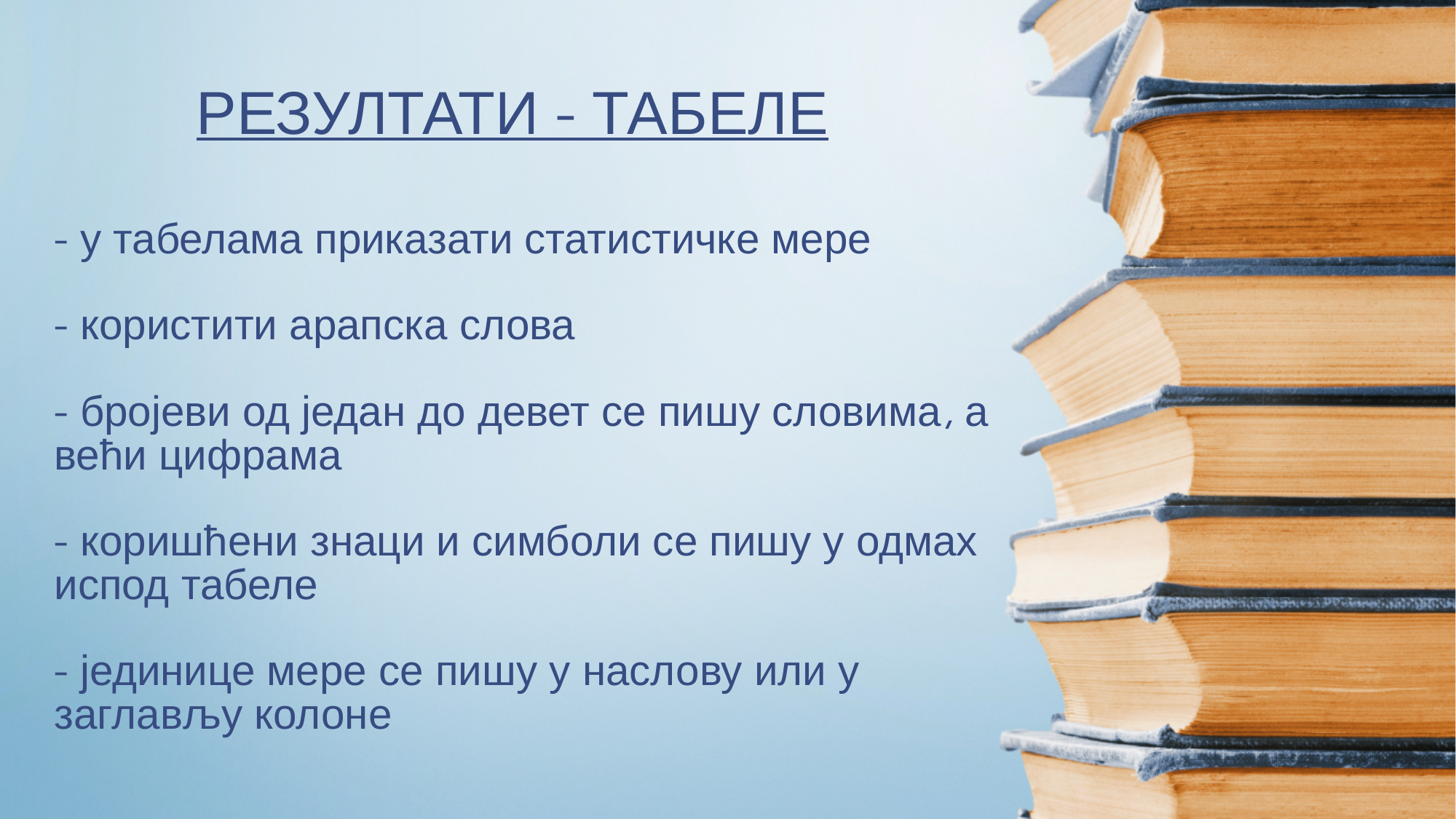

РЕЗУЛТАТИ - ТАБЕЛЕ
# - у табелама приказати статистичке мере - користити арапска слова - бројеви од један до девет се пишу словима, а већи цифрама - коришћени знаци и симболи се пишу у одмах испод табеле - јединице мере се пишу у наслову или у заглављу колоне